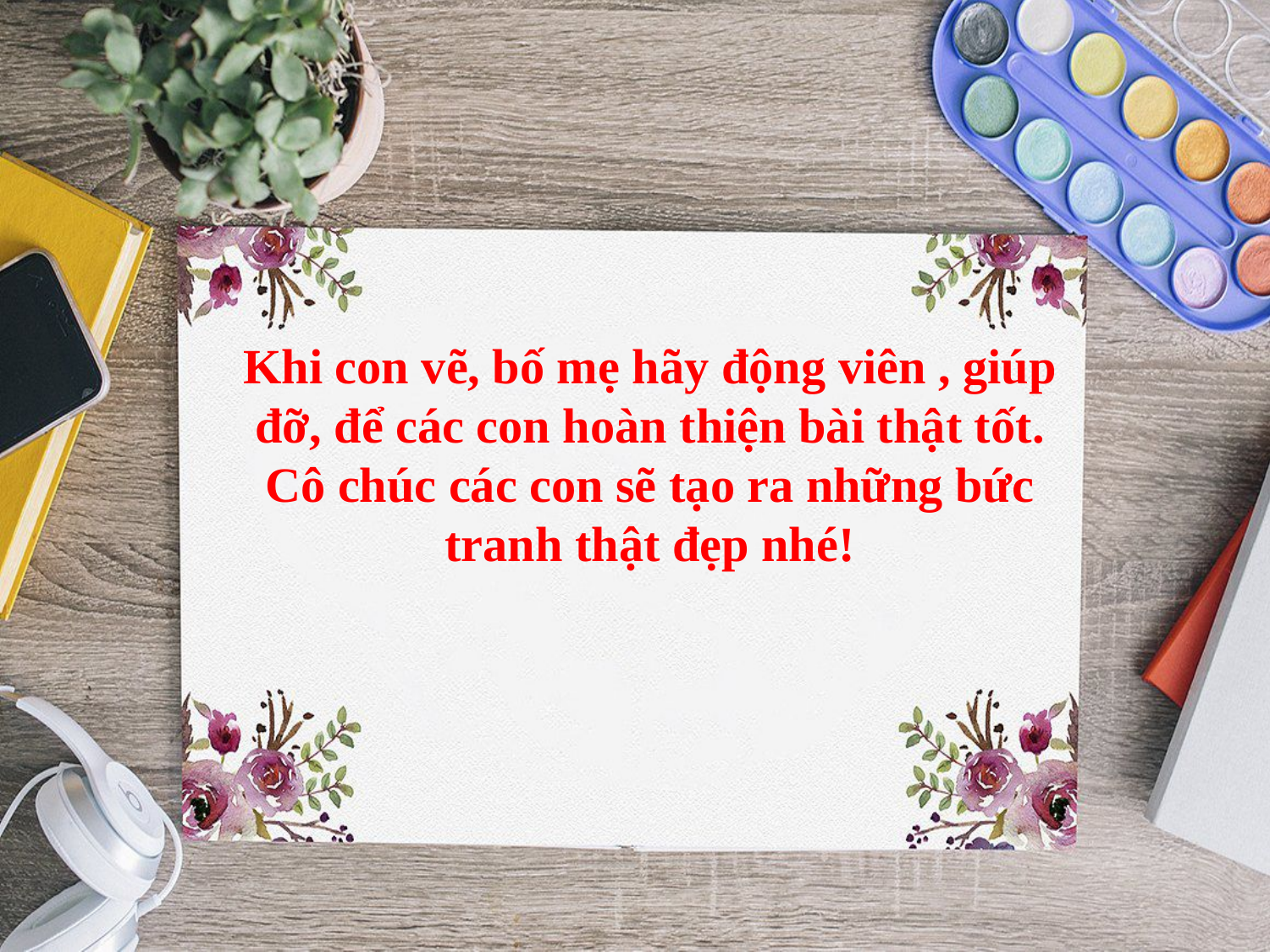

Khi con vẽ, bố mẹ hãy động viên , giúp đỡ, để các con hoàn thiện bài thật tốt.
Cô chúc các con sẽ tạo ra những bức tranh thật đẹp nhé!